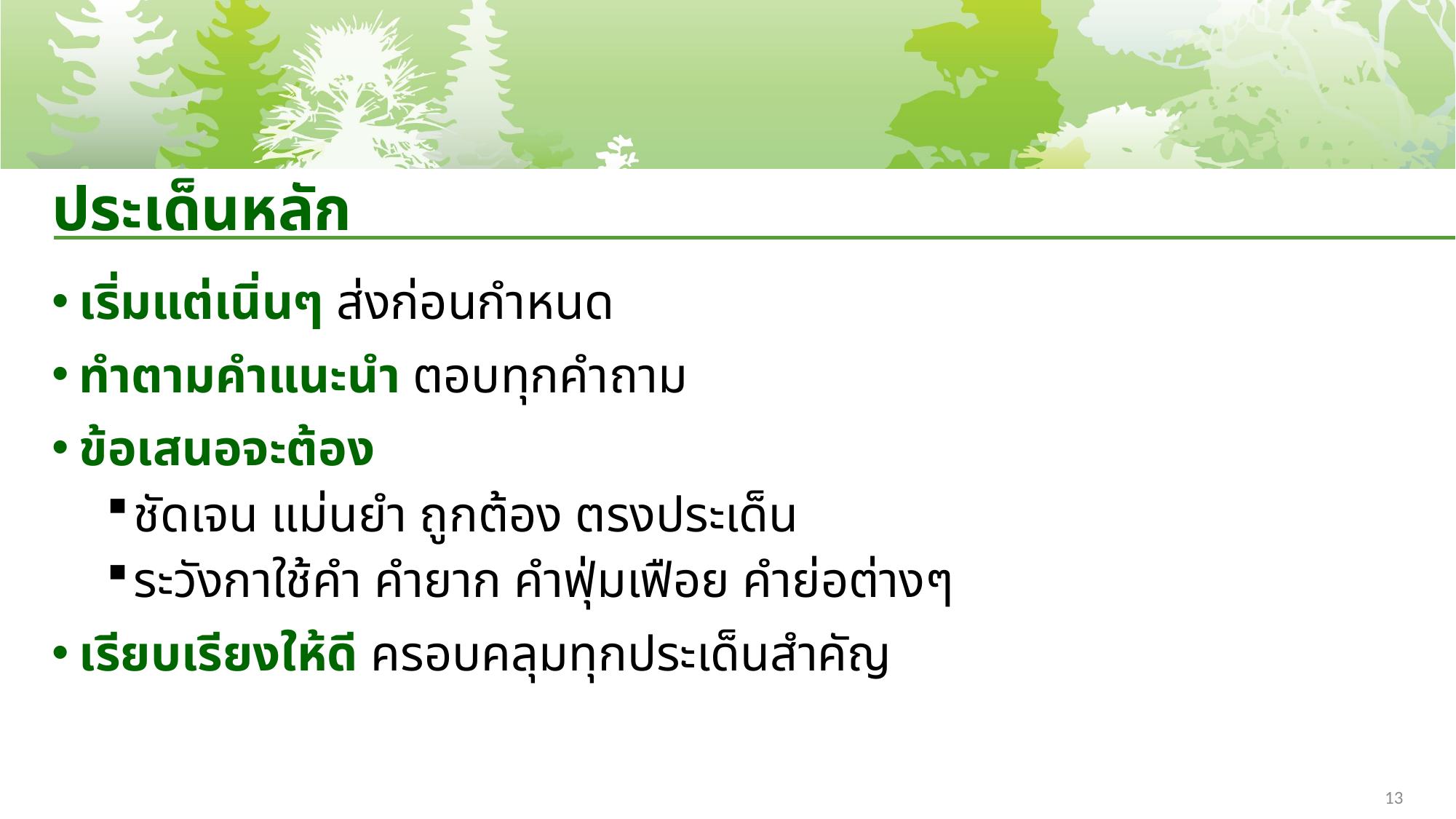

# ประเด็นหลัก
เริ่มแต่เนิ่นๆ ส่งก่อนกำหนด
ทำตามคำแนะนำ ตอบทุกคำถาม
ข้อเสนอจะต้อง
ชัดเจน แม่นยำ ถูกต้อง ตรงประเด็น
ระวังกาใช้คำ คำยาก คำฟุ่มเฟือย คำย่อต่างๆ
เรียบเรียงให้ดี ครอบคลุมทุกประเด็นสำคัญ
13